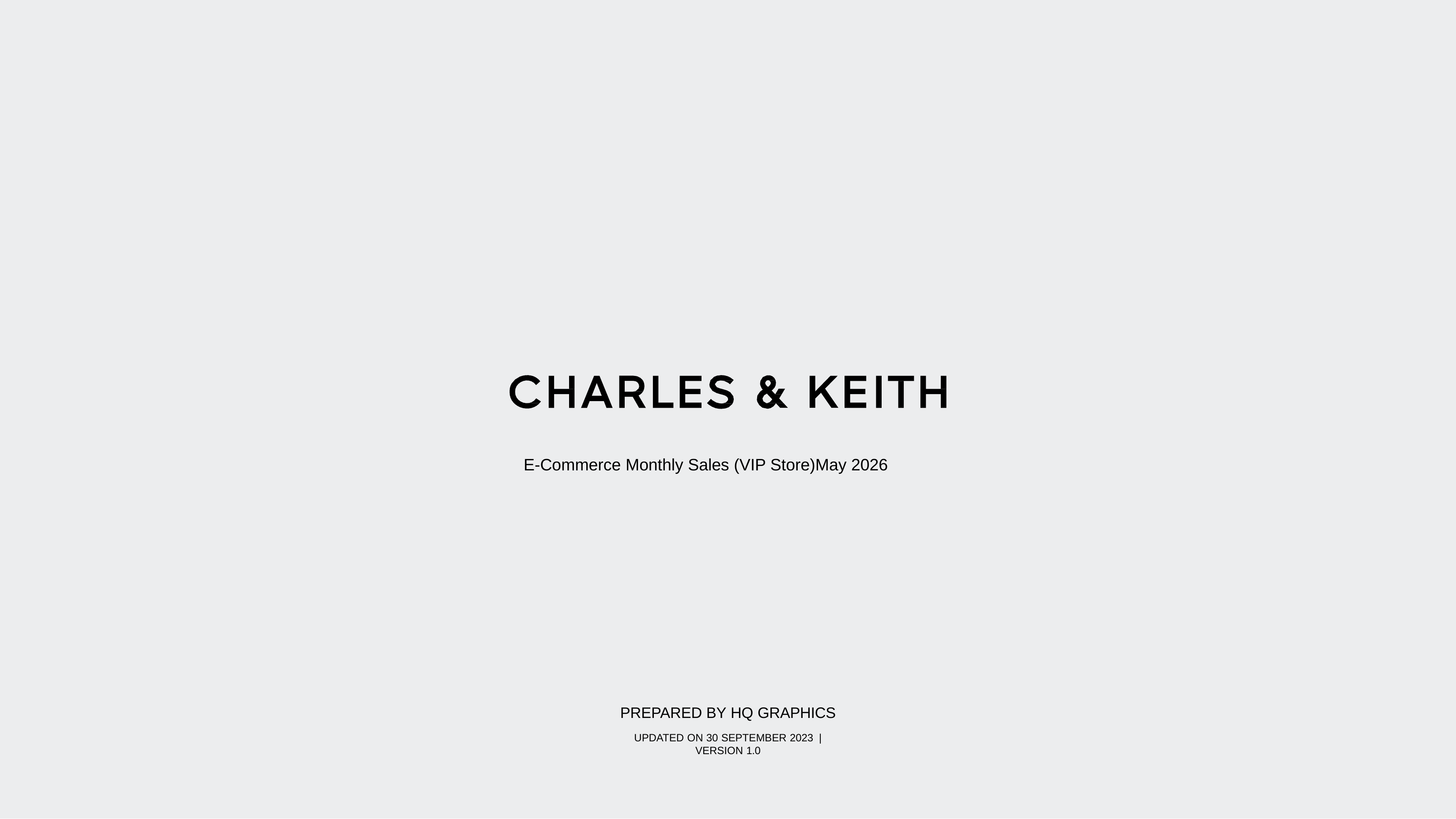

E-Commerce Monthly Sales (VIP Store)May 2026
PREPARED BY HQ GRAPHICS
UPDATED ON 30 SEPTEMBER 2023 | VERSION 1.0